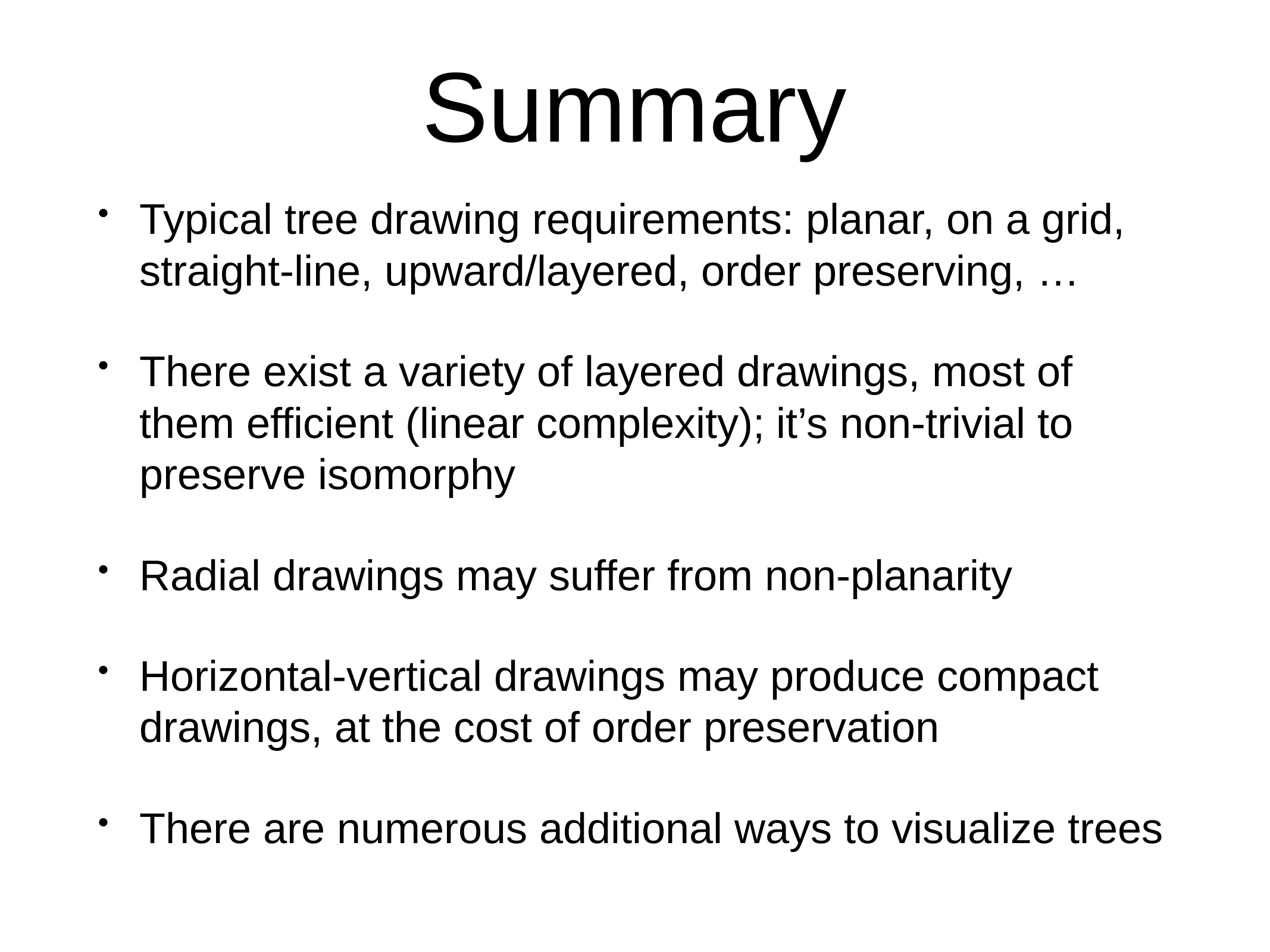

70
# Summary
Typical tree drawing requirements: planar, on a grid, straight-line, upward/layered, order preserving, …
There exist a variety of layered drawings, most of them efficient (linear complexity); it’s non-trivial to preserve isomorphy
Radial drawings may suffer from non-planarity
Horizontal-vertical drawings may produce compact drawings, at the cost of order preservation
There are numerous additional ways to visualize trees